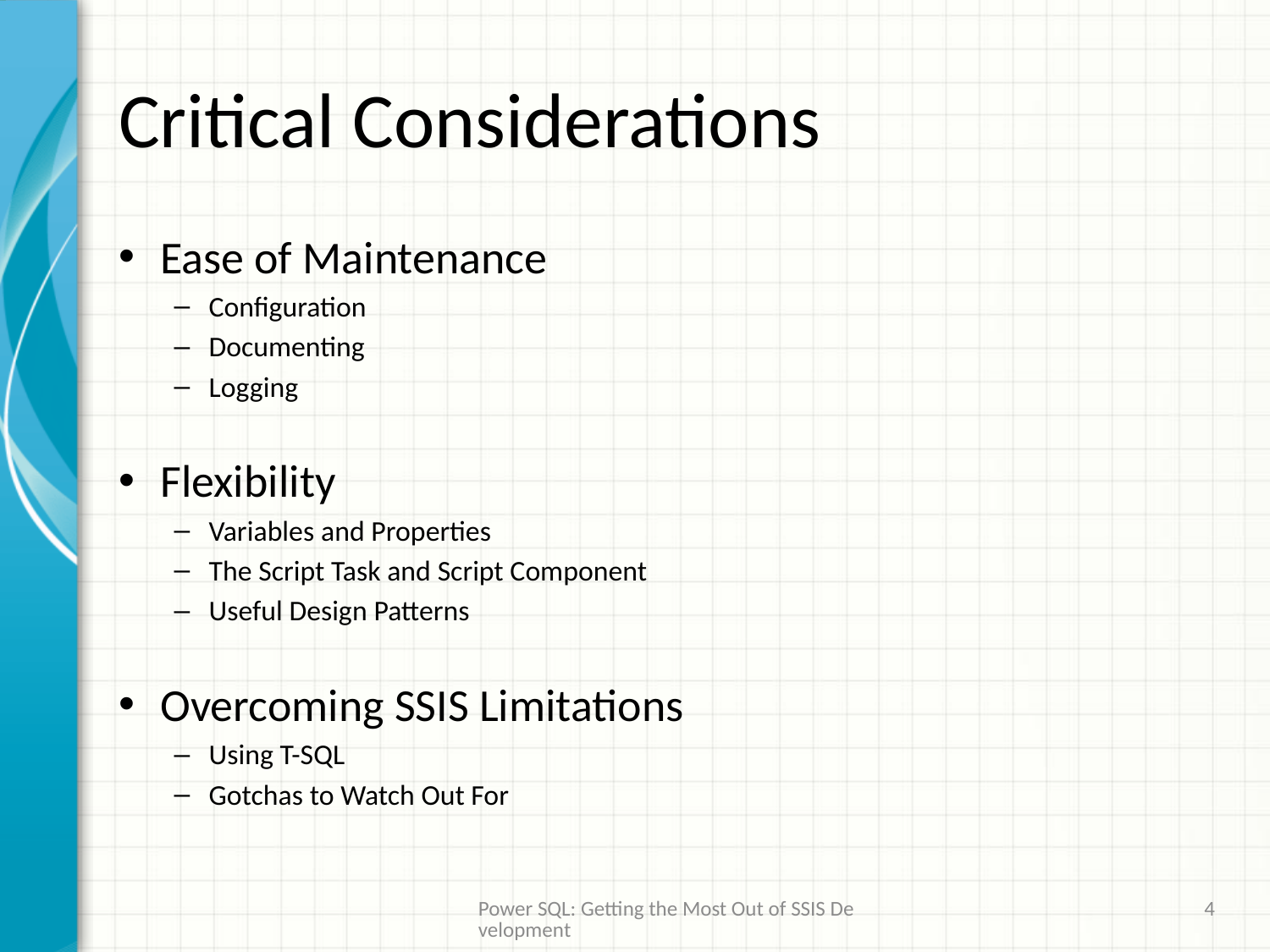

# Critical Considerations
Ease of Maintenance
Configuration
Documenting
Logging

Flexibility
Variables and Properties
The Script Task and Script Component
Useful Design Patterns

Overcoming SSIS Limitations
Using T-SQL
Gotchas to Watch Out For
Power SQL: Getting the Most Out of SSIS Development
4